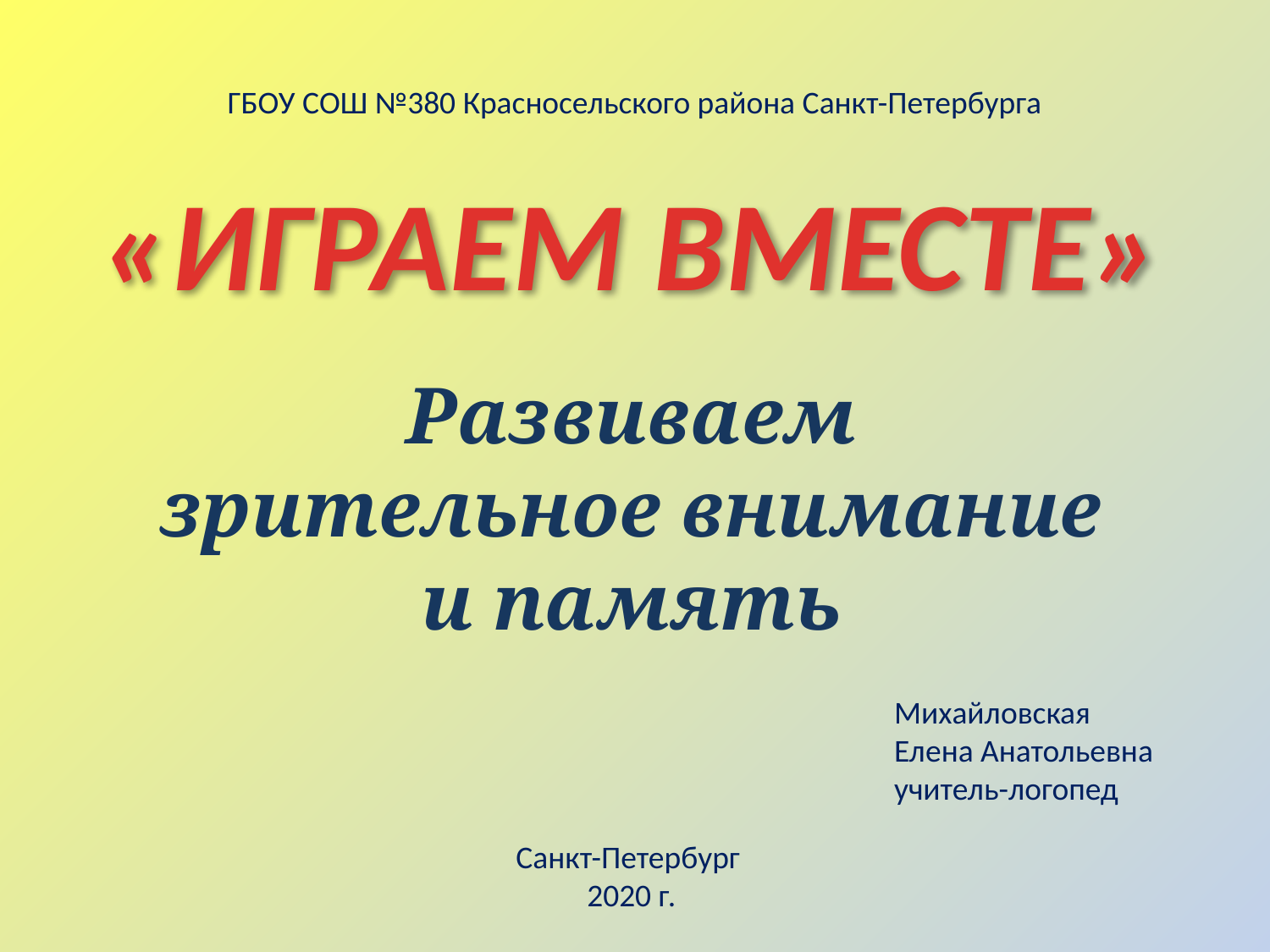

ГБОУ СОШ №380 Красносельского района Санкт-Петербурга
«ИГРАЕМ ВМЕСТЕ»
Развиваем зрительное внимание и память
Михайловская
Елена Анатольевна
учитель-логопед
Санкт-Петербург
2020 г.